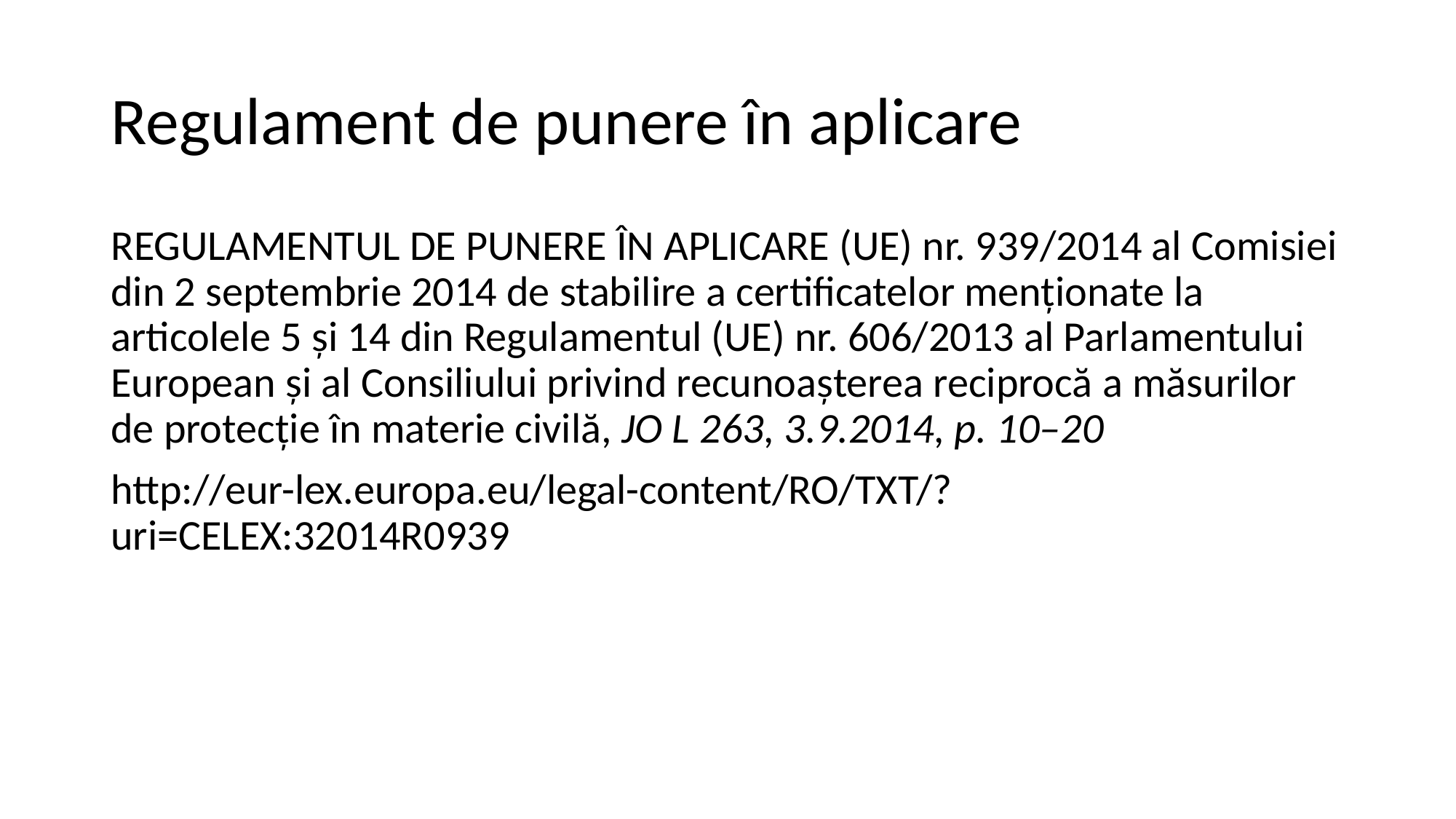

# Regulament de punere în aplicare
REGULAMENTUL DE PUNERE ÎN APLICARE (UE) nr. 939/2014 al Comisiei din 2 septembrie 2014 de stabilire a certificatelor menționate la articolele 5 și 14 din Regulamentul (UE) nr. 606/2013 al Parlamentului European și al Consiliului privind recunoașterea reciprocă a măsurilor de protecție în materie civilă, JO L 263, 3.9.2014, p. 10–20
http://eur-lex.europa.eu/legal-content/RO/TXT/?uri=CELEX:32014R0939